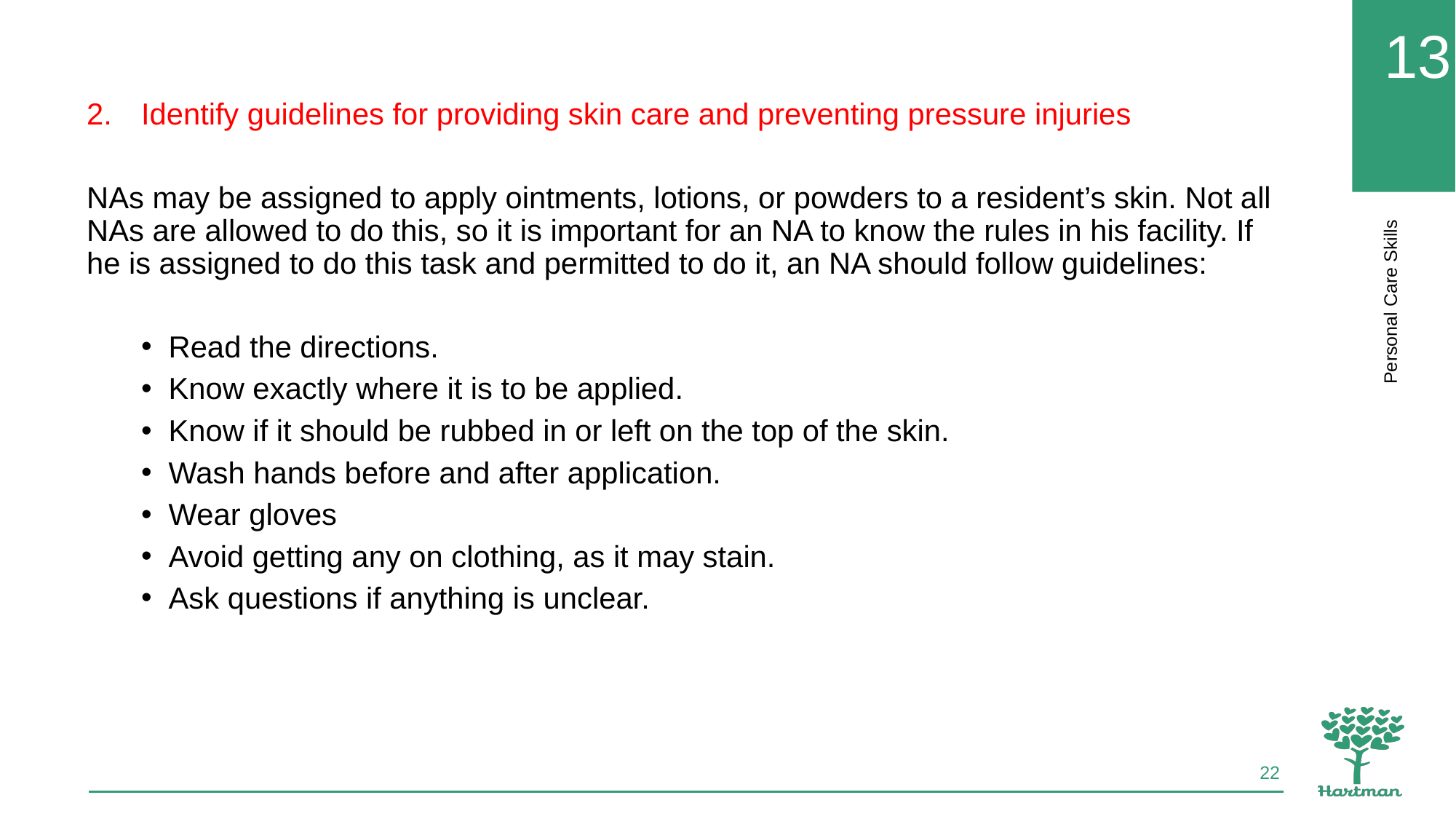

Identify guidelines for providing skin care and preventing pressure injuries

NAs may be assigned to apply ointments, lotions, or powders to a resident’s skin. Not all NAs are allowed to do this, so it is important for an NA to know the rules in his facility. If he is assigned to do this task and permitted to do it, an NA should follow guidelines:

Read the directions.
Know exactly where it is to be applied.
Know if it should be rubbed in or left on the top of the skin.
Wash hands before and after application.
Wear gloves
Avoid getting any on clothing, as it may stain.
Ask questions if anything is unclear.

22